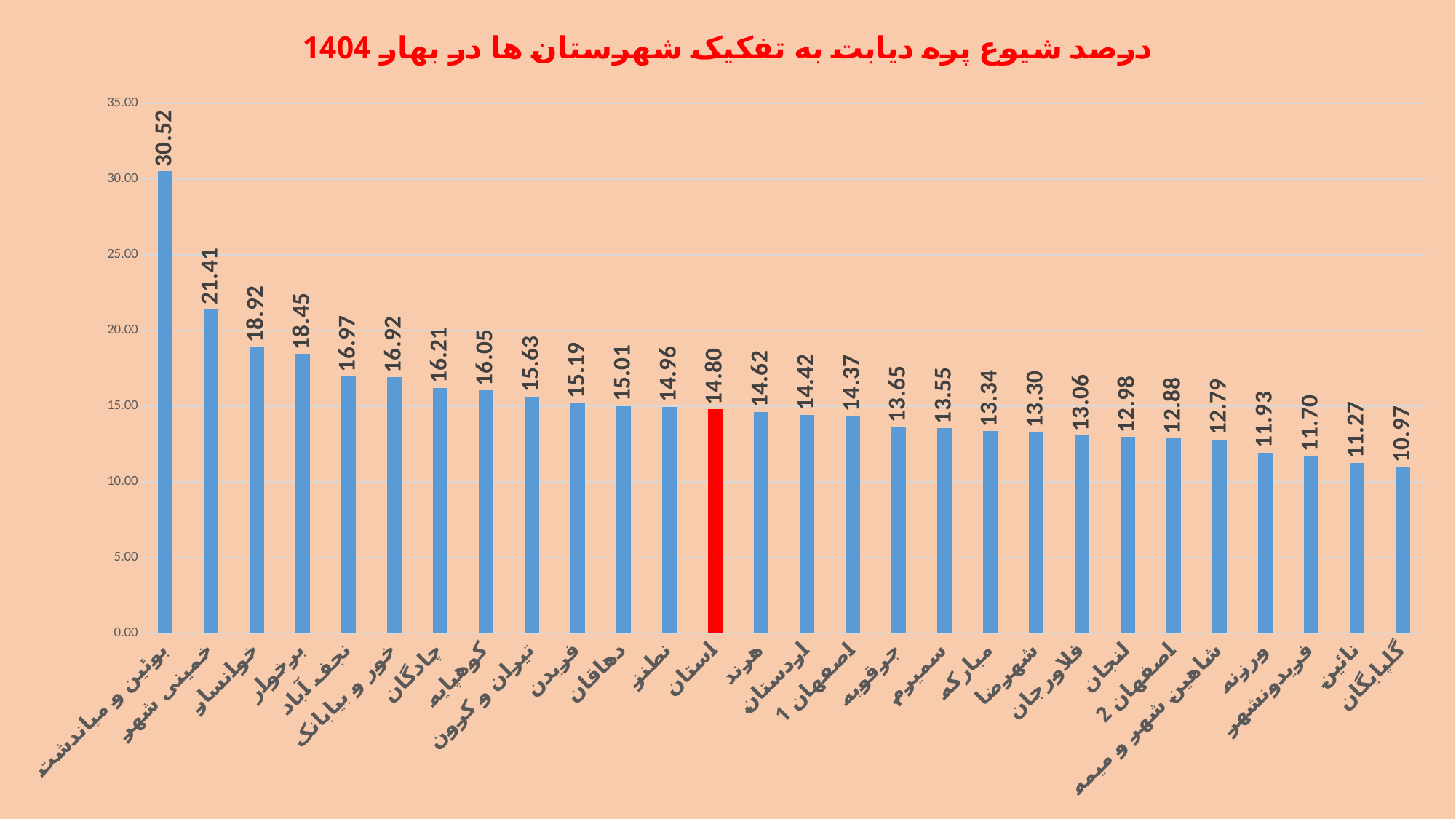

### Chart: درصد شیوع پره دیابت به تفکیک شهرستان ها در بهار 1404

| Category | درصد شیوع پره دیابت در بهار1404 |
|---|---|
| بوئین و میاندشت | 30.522643018099878 |
| خمینی شهر | 21.41205243716221 |
| خوانسار | 18.91968808697137 |
| برخوار | 18.45337843031747 |
| نجف آباد | 16.971527178602244 |
| خور و بیابانک | 16.92383778437191 |
| چادگان | 16.209567675075892 |
| کوهپایه | 16.05295821266032 |
| تیران و کرون | 15.63262415068601 |
| فریدن | 15.193680592279218 |
| دهاقان | 15.007776049766719 |
| نطنز | 14.95808659540106 |
| استان | 14.797611857331457 |
| هرند | 14.622422080942782 |
| اردستان | 14.420803782505912 |
| اصفهان 1 | 14.36747903571988 |
| جرقویه | 13.645270754671893 |
| سمیرم | 13.551066038489179 |
| مبارکه | 13.343076266473533 |
| شهرضا | 13.304651654377478 |
| فلاورجان | 13.059323194958214 |
| لنجان | 12.977180711403951 |
| اصفهان 2 | 12.878869564988705 |
| شاهین شهر و میمه | 12.790364458956033 |
| ورزنه | 11.928968415344992 |
| فریدونشهر | 11.70069385513902 |
| نائین | 11.265667240108135 |
| گلپایگان | 10.974055762271268 |